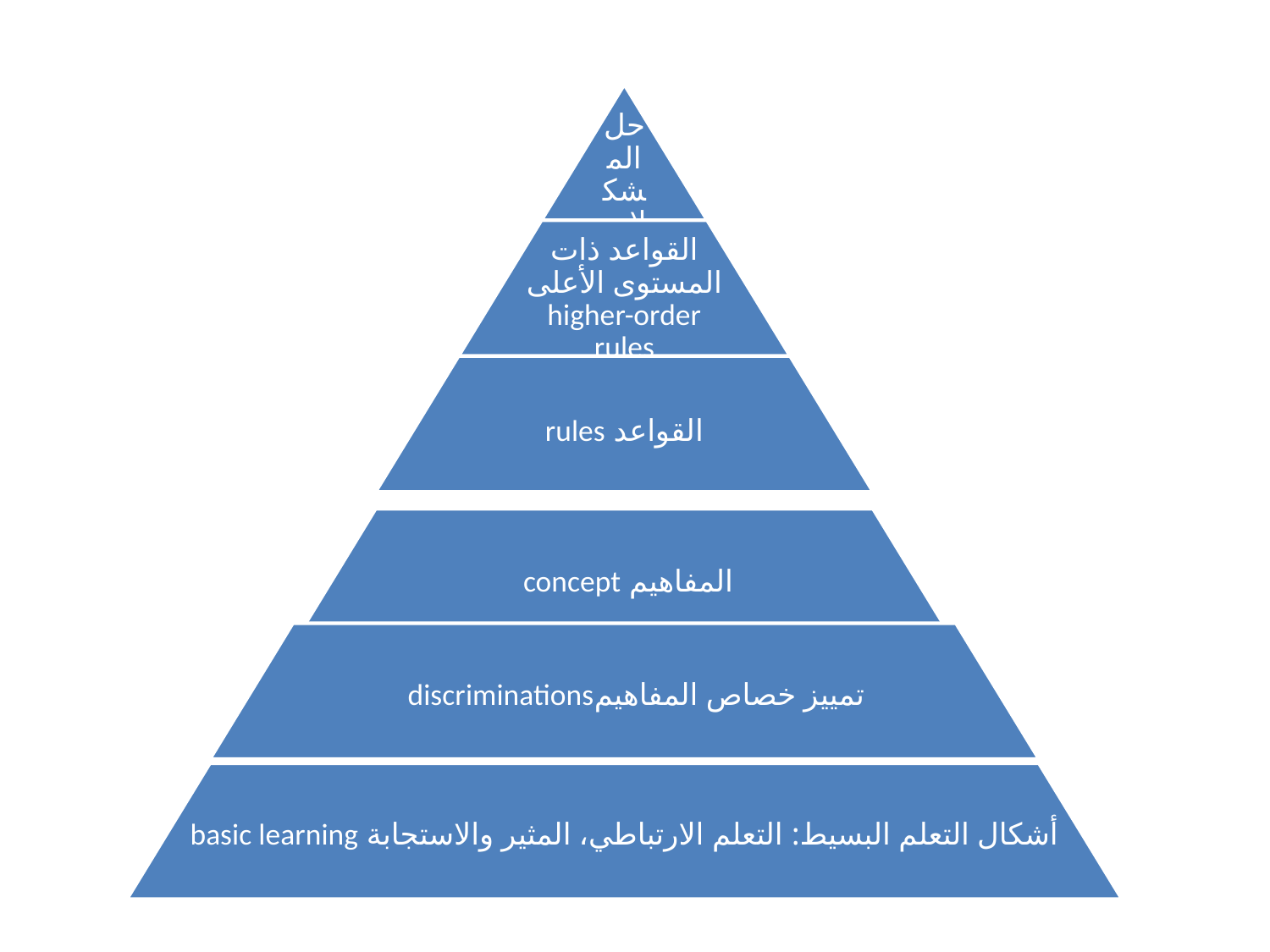

حل المشكلات
القواعد ذات المستوى الأعلى higher-order rules
القواعد rules
المفاهيم concept
تمييز خصاص المفاهيمdiscriminations
أشكال التعلم البسيط: التعلم الارتباطي، المثير والاستجابة basic learning